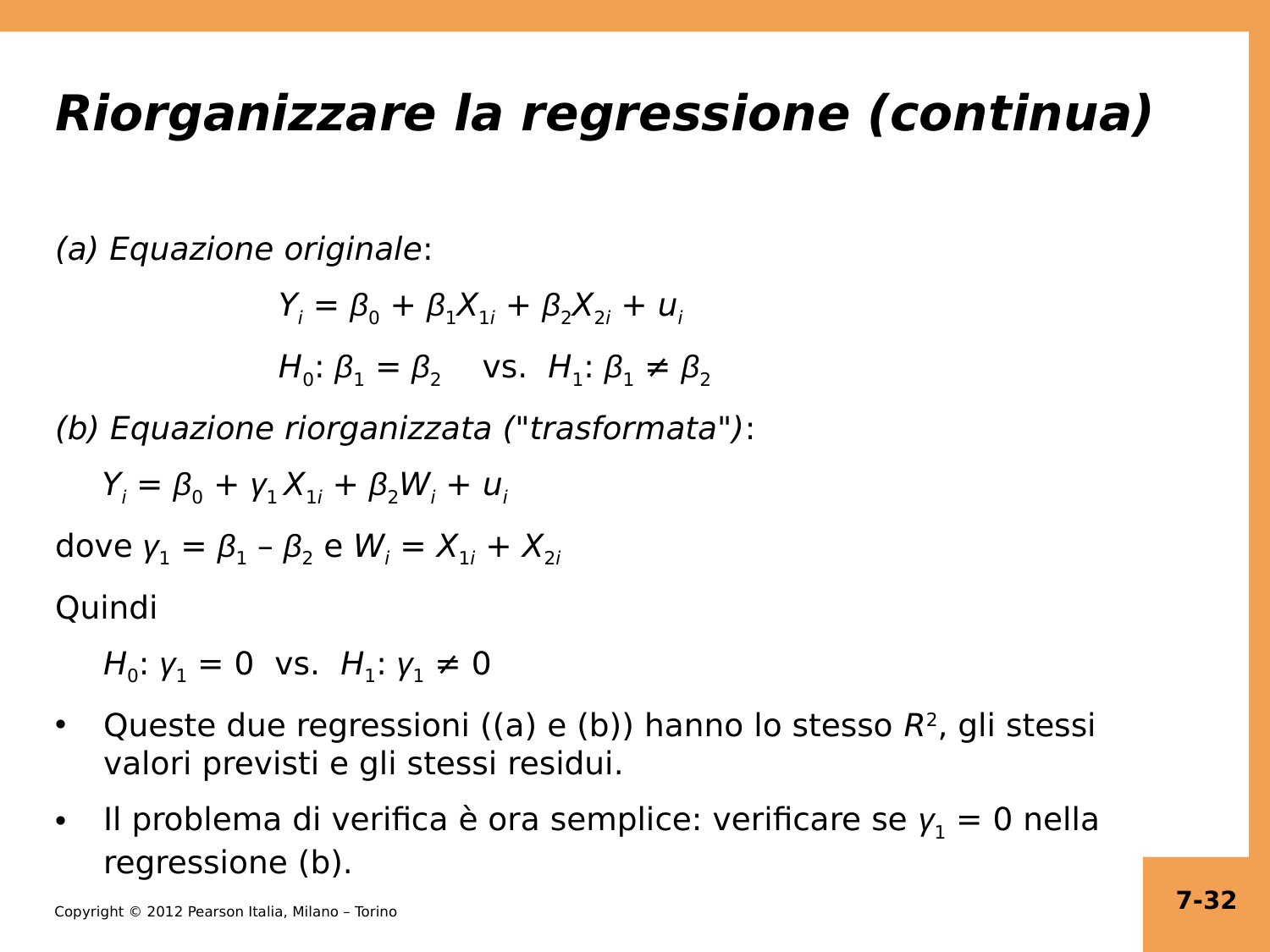

# Riorganizzare la regressione (continua)
(a) Equazione originale:
		Yi = β0 + β1X1i + β2X2i + ui
		H0: β1 = β2    vs.  H1: β1 ≠ β2
(b) Equazione riorganizzata ("trasformata"):
Yi = β0 + γ1 X1i + β2Wi + ui
dove γ1 = β1 – β2 e Wi = X1i + X2i
Quindi
H0: γ1 = 0  vs.  H1: γ1 ≠ 0
Queste due regressioni ((a) e (b)) hanno lo stesso R2, gli stessi valori previsti e gli stessi residui.
Il problema di verifica è ora semplice: verificare se γ1 = 0 nella regressione (b).
7-32